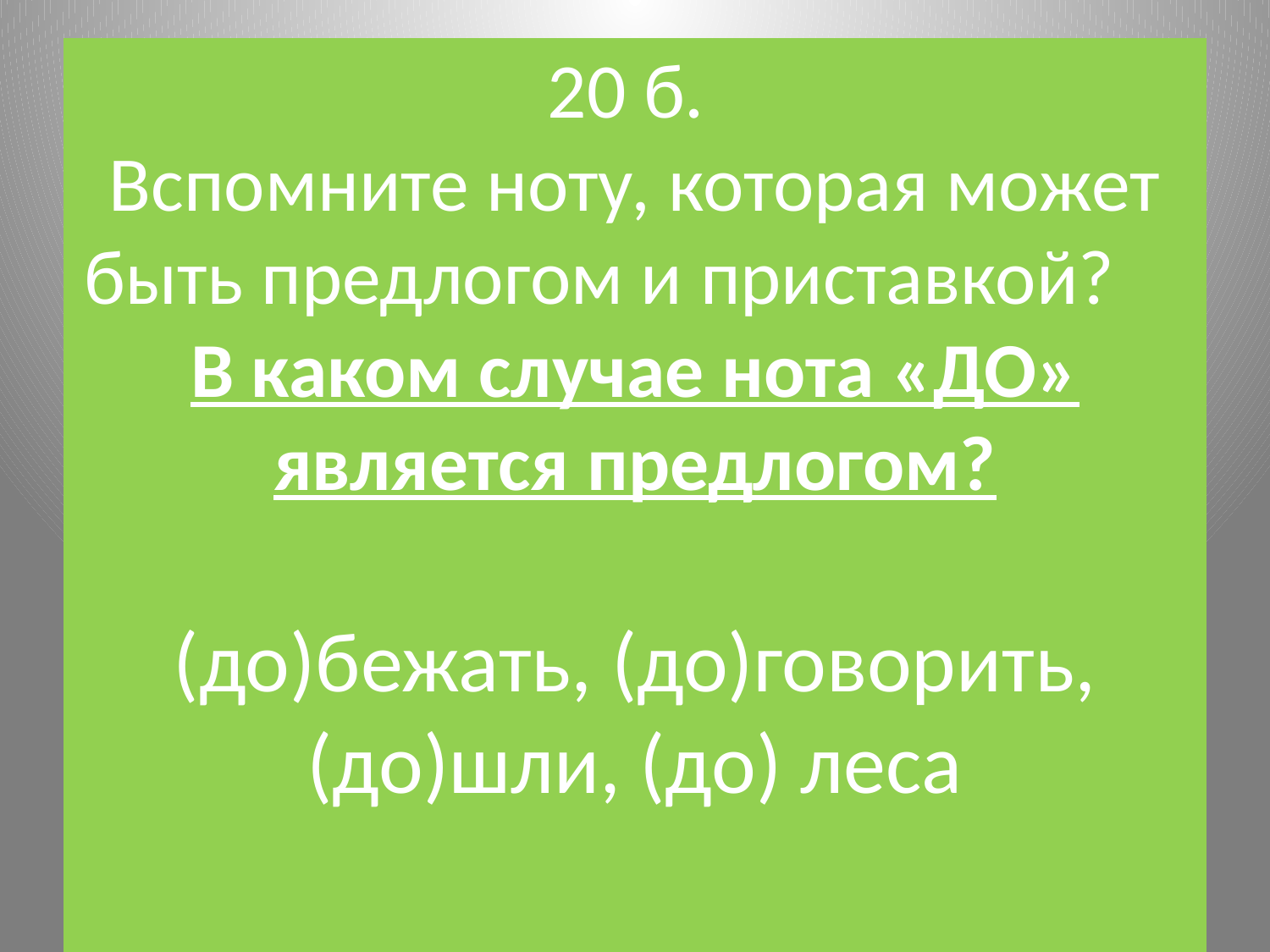

# 20 б. Вспомните ноту, которая может быть предлогом и приставкой?     В каком случае нота «ДО» является предлогом? (до)бежать, (до)говорить, (до)шли, (до) леса